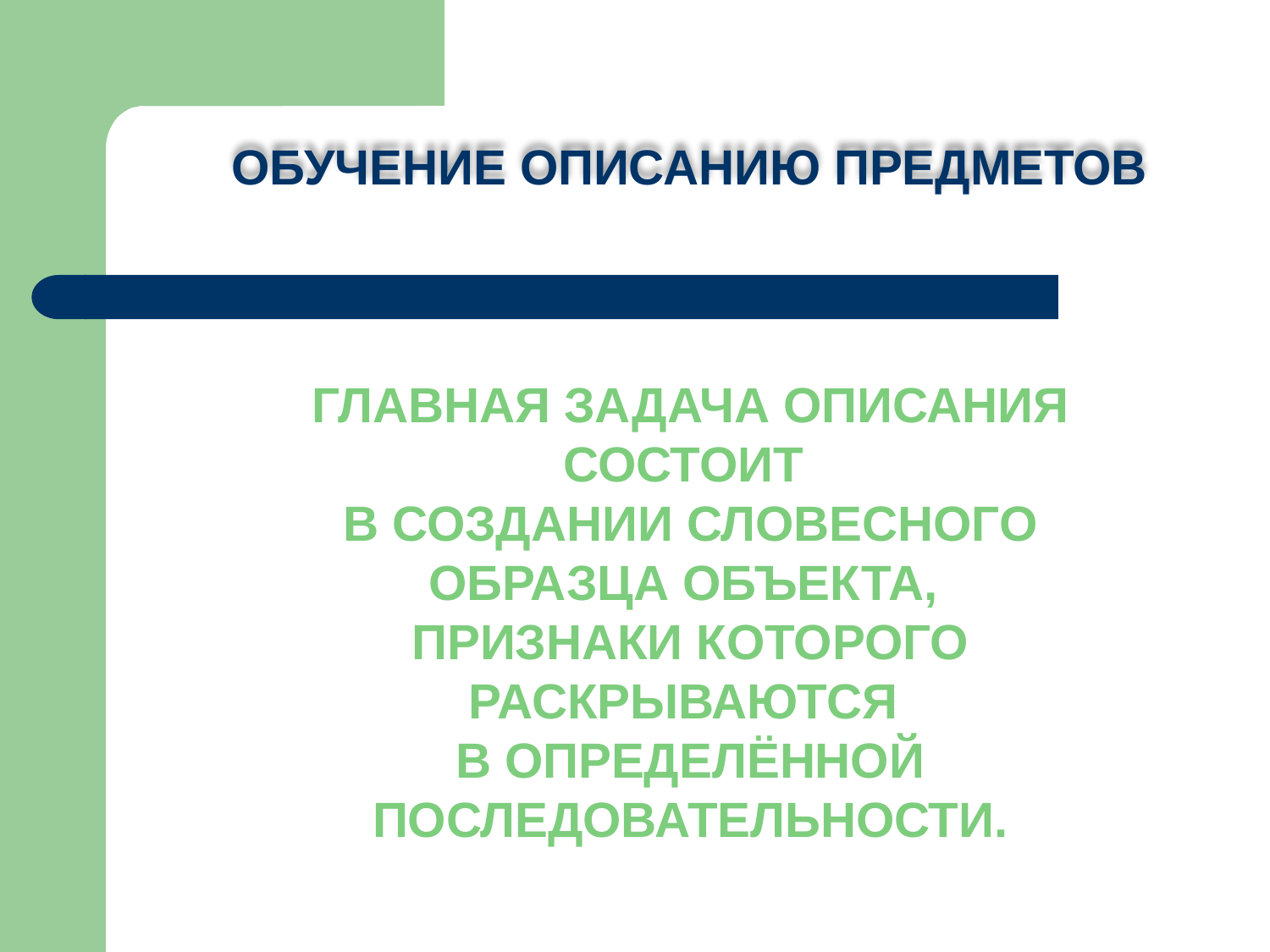

ОБУЧЕНИЕ ОПИСАНИЮ ПРЕДМЕТОВ
ГЛАВНАЯ ЗАДАЧА ОПИСАНИЯ СОСТОИТ
В СОЗДАНИИ СЛОВЕСНОГО ОБРАЗЦА ОБЪЕКТА,
ПРИЗНАКИ КОТОРОГО РАСКРЫВАЮТСЯ
В ОПРЕДЕЛЁННОЙ ПОСЛЕДОВАТЕЛЬНОСТИ.